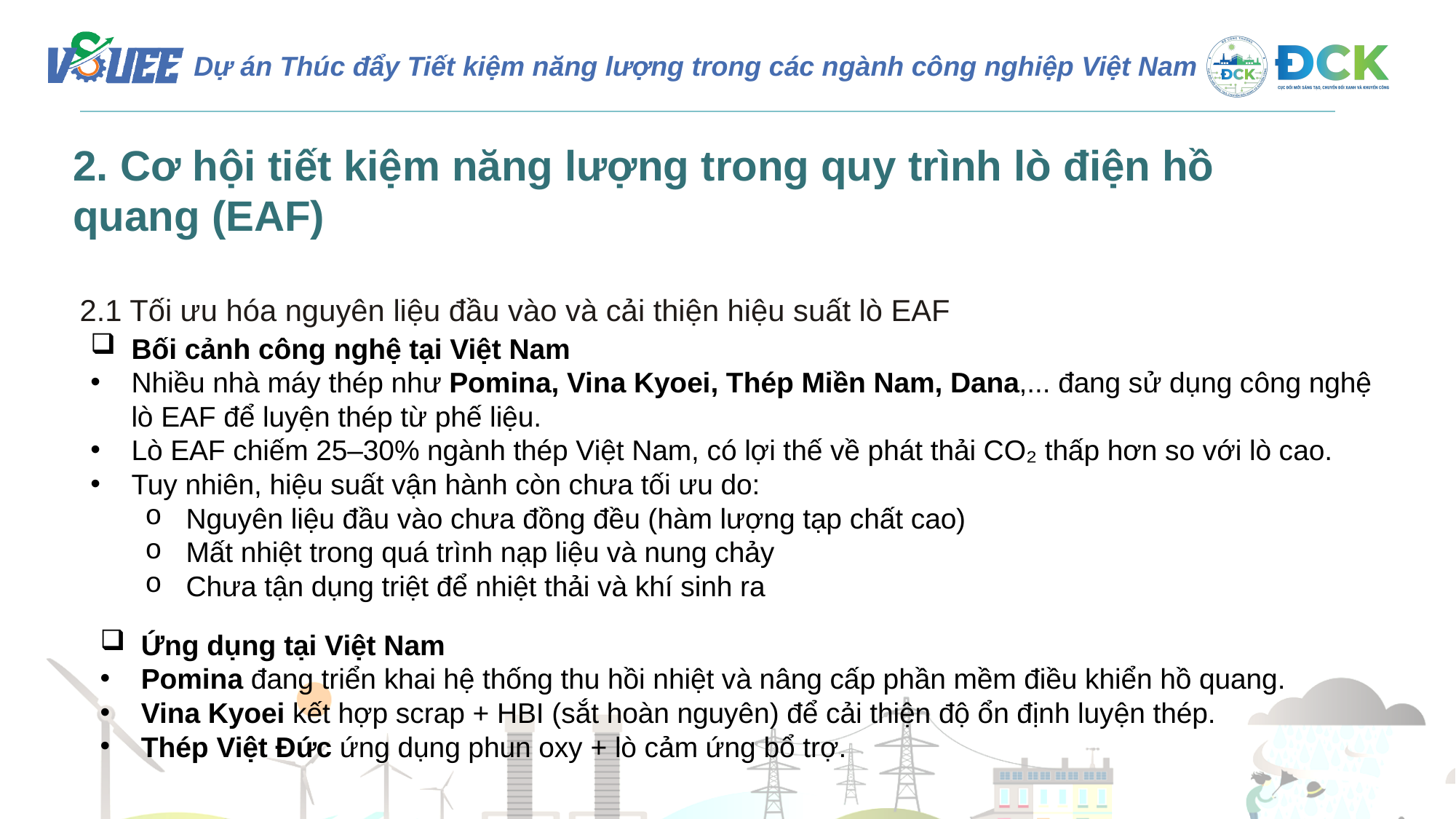

2. Cơ hội tiết kiệm năng lượng trong quy trình lò điện hồ quang (EAF)
2.1 Tối ưu hóa nguyên liệu đầu vào và cải thiện hiệu suất lò EAF
Bối cảnh công nghệ tại Việt Nam
Nhiều nhà máy thép như Pomina, Vina Kyoei, Thép Miền Nam, Dana,... đang sử dụng công nghệ lò EAF để luyện thép từ phế liệu.
Lò EAF chiếm 25–30% ngành thép Việt Nam, có lợi thế về phát thải CO₂ thấp hơn so với lò cao.
Tuy nhiên, hiệu suất vận hành còn chưa tối ưu do:
Nguyên liệu đầu vào chưa đồng đều (hàm lượng tạp chất cao)
Mất nhiệt trong quá trình nạp liệu và nung chảy
Chưa tận dụng triệt để nhiệt thải và khí sinh ra
Ứng dụng tại Việt Nam
Pomina đang triển khai hệ thống thu hồi nhiệt và nâng cấp phần mềm điều khiển hồ quang.
Vina Kyoei kết hợp scrap + HBI (sắt hoàn nguyên) để cải thiện độ ổn định luyện thép.
Thép Việt Đức ứng dụng phun oxy + lò cảm ứng bổ trợ.